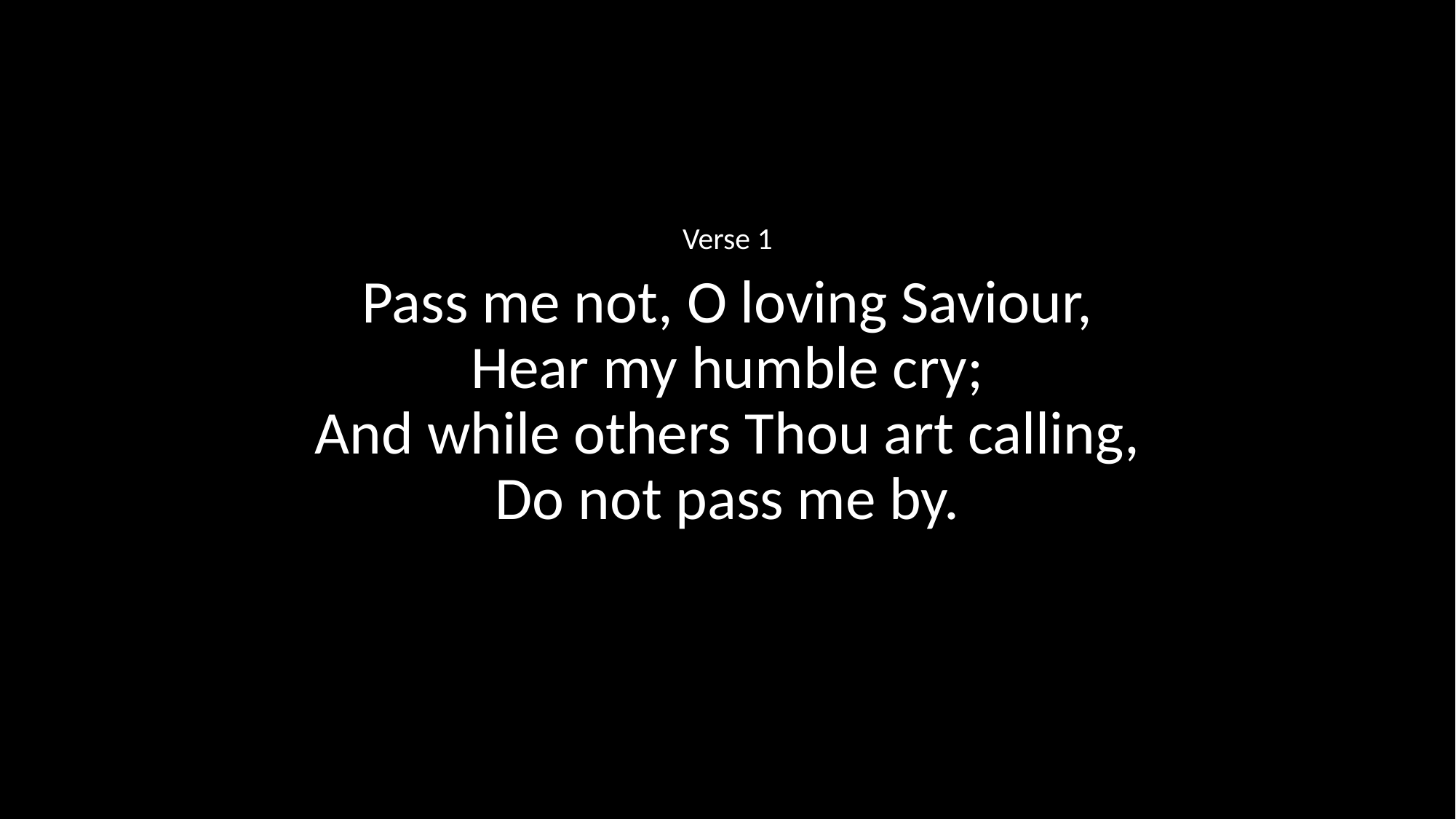

Verse 1
Pass me not, O loving Saviour,
Hear my humble cry;
And while others Thou art calling,
Do not pass me by.